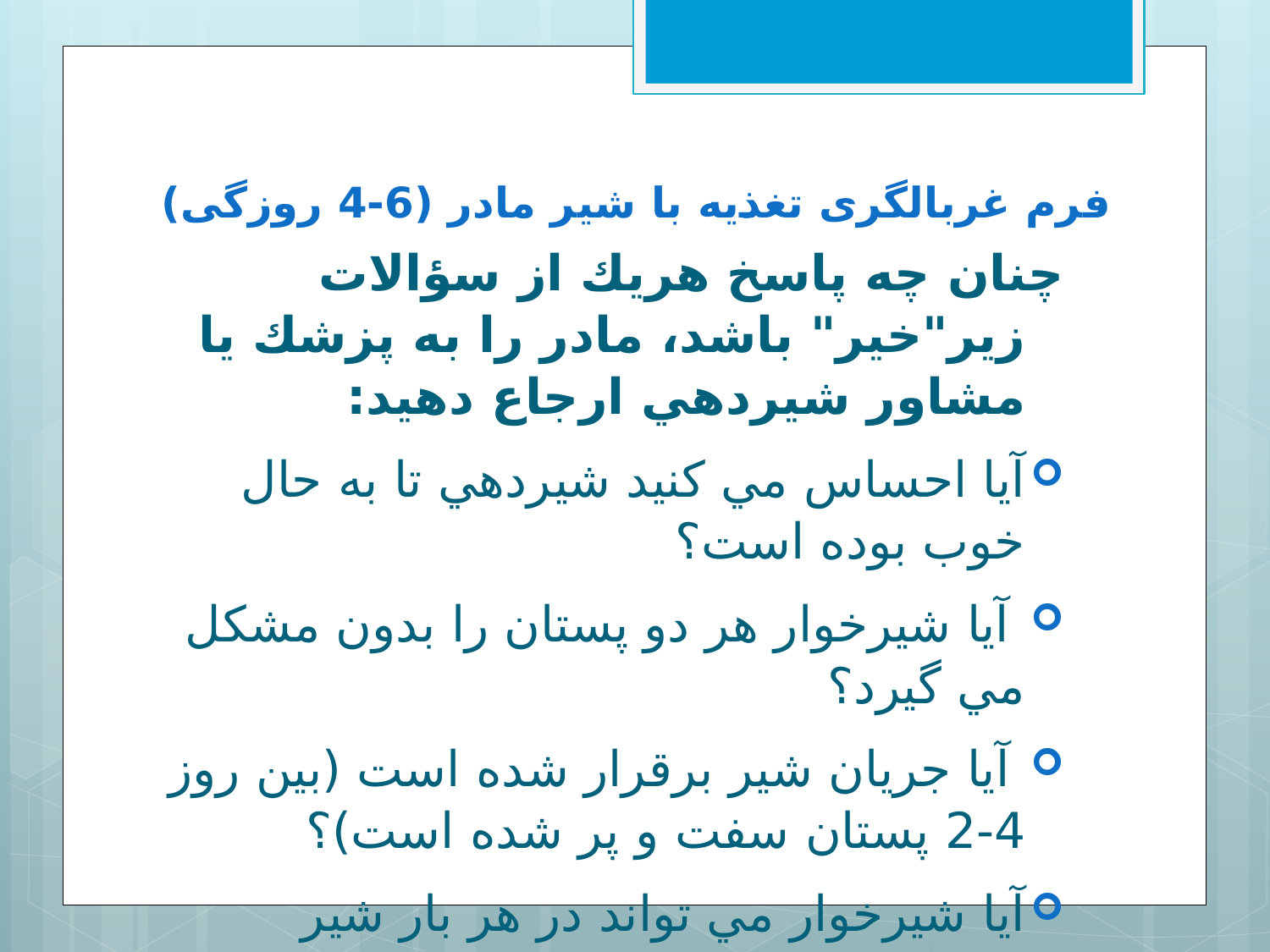

# فرم غربالگری تغذیه با شیر مادر (6-4 روزگی)
چنان چه پاسخ هريك از سؤالات زير"خير" باشد، مادر را به پزشك يا مشاور شيردهي ارجاع دهيد:
آيا احساس مي كنيد شيردهي تا به حال خوب بوده است؟
 آيا شيرخوار هر دو پستان را بدون مشكل مي گيرد؟
 آيا جريان شير برقرار شده است (بين روز 4-2 پستان سفت و پر شده است)؟
آيا شيرخوار مي تواند در هر بار شير خوردن در مجموع حداقل به مدت 10 دقيقه مكیدن منظم داشته باشد؟